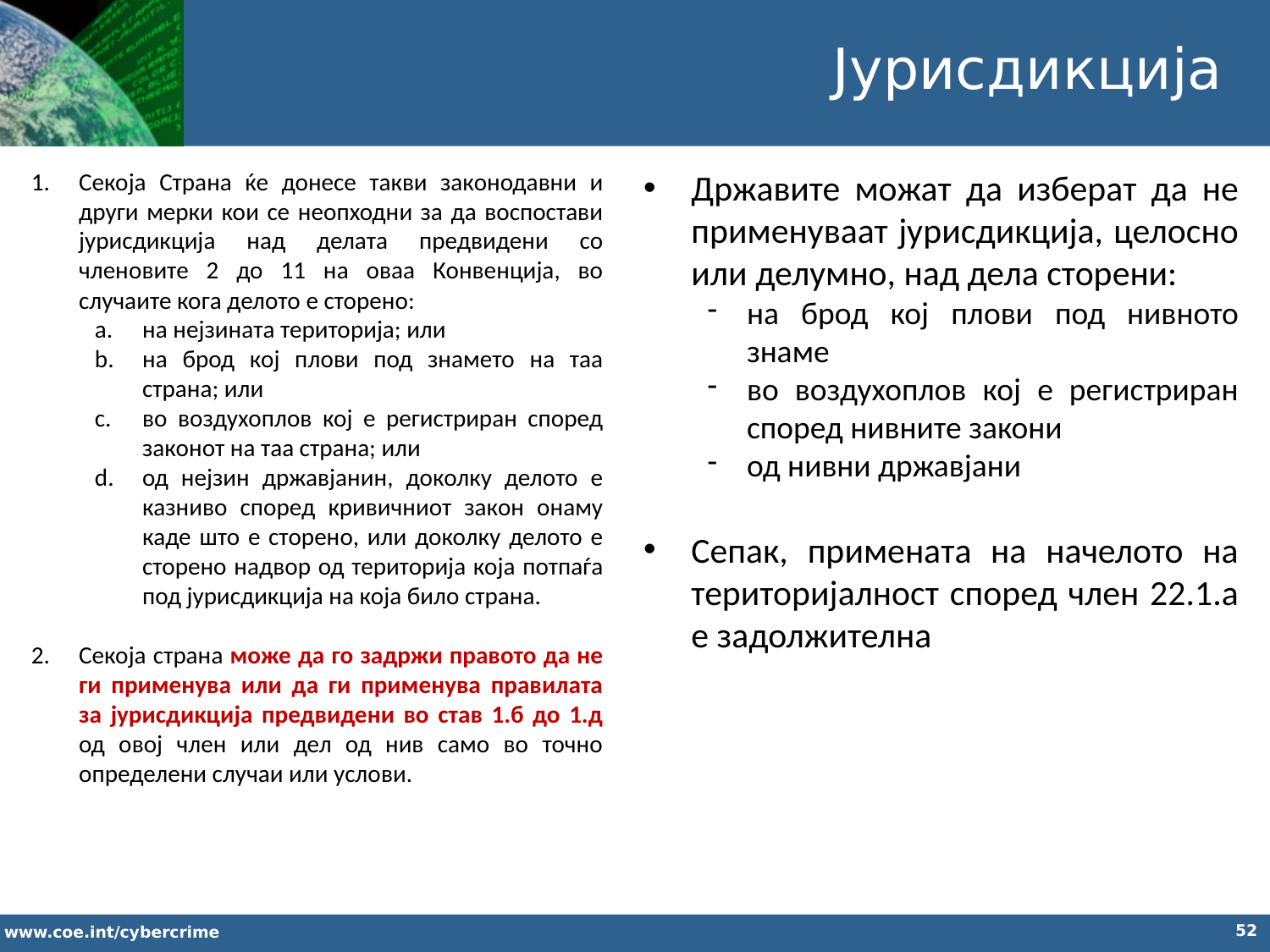

Јурисдикција
Секоја Страна ќе донесе такви законодавни и други мерки кои се неопходни за да воспостави јурисдикција над делата предвидени со членовите 2 до 11 на оваа Конвенција, во случаите кога делото е сторено:
на нејзината територија; или
на брод кој плови под знамето на таа страна; или
во воздухоплов кој е регистриран според законот на таа страна; или
од нејзин државјанин, доколку делото е казниво според кривичниот закон онаму каде што е сторено, или доколку делото е сторено надвор од територија која потпаѓа под јурисдикција на која било страна.

Секоја страна може да го задржи правото да не ги применува или да ги применува правилата за јурисдикција предвидени во став 1.б до 1.д од овој член или дел од нив само во точно определени случаи или услови.
Државите можат да изберат да не применуваат јурисдикција, целосно или делумно, над дела сторени:
на брод кој плови под нивното знаме
во воздухоплов кој е регистриран според нивните закони
од нивни државјани

Сепак, примената на начелото на територијалност според член 22.1.а е задолжителна